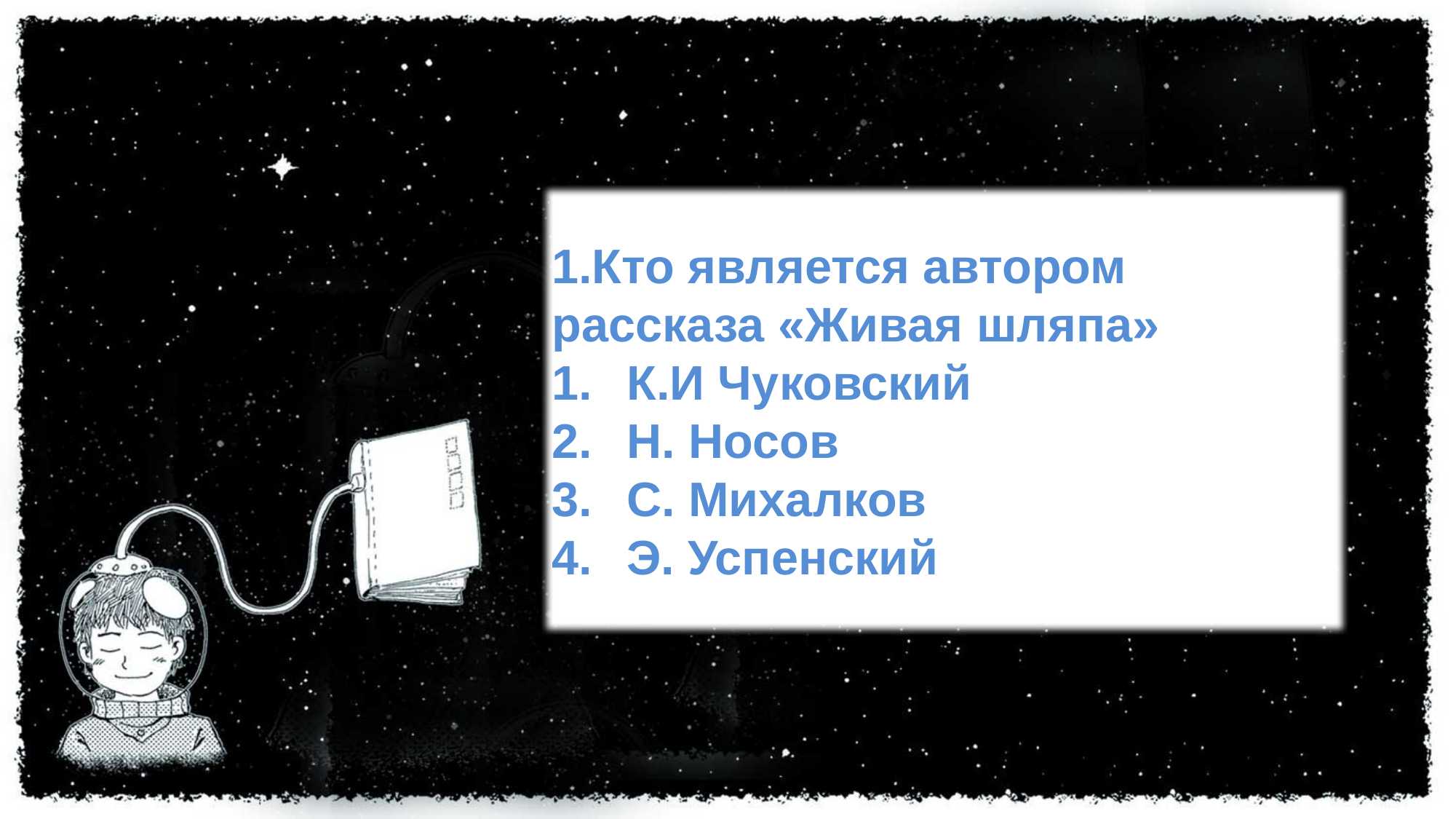

1.Кто является автором рассказа «Живая шляпа»
 К.И Чуковский
 Н. Носов
 С. Михалков
 Э. Успенский